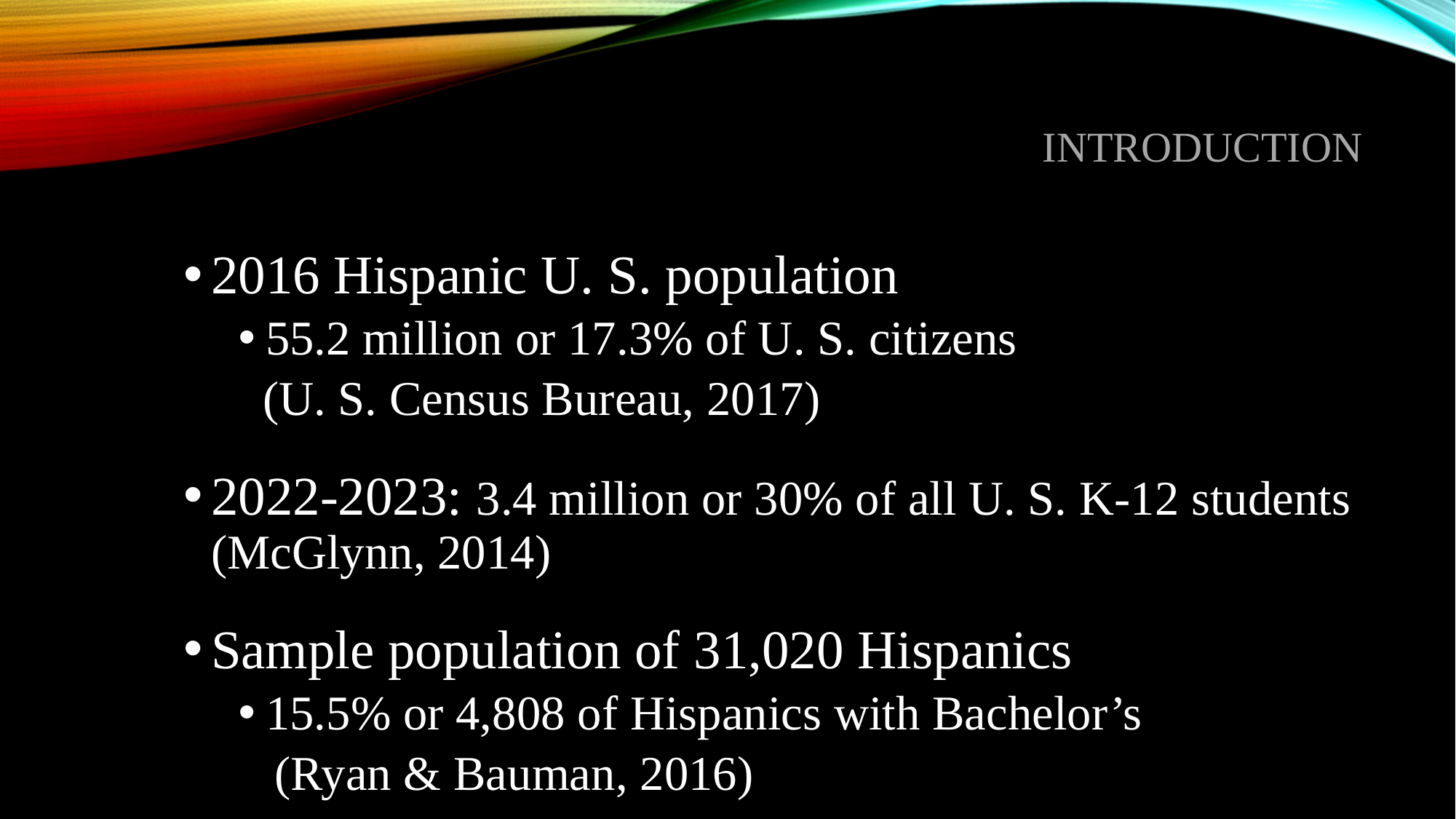

# introduction

2016 Hispanic U. S. population
55.2 million or 17.3% of U. S. citizens
  (U. S. Census Bureau, 2017)

2022-2023: 3.4 million or 30% of all U. S. K-12 students (McGlynn, 2014)

Sample population of 31,020 Hispanics
15.5% or 4,808 of Hispanics with Bachelor’s
   (Ryan & Bauman, 2016)